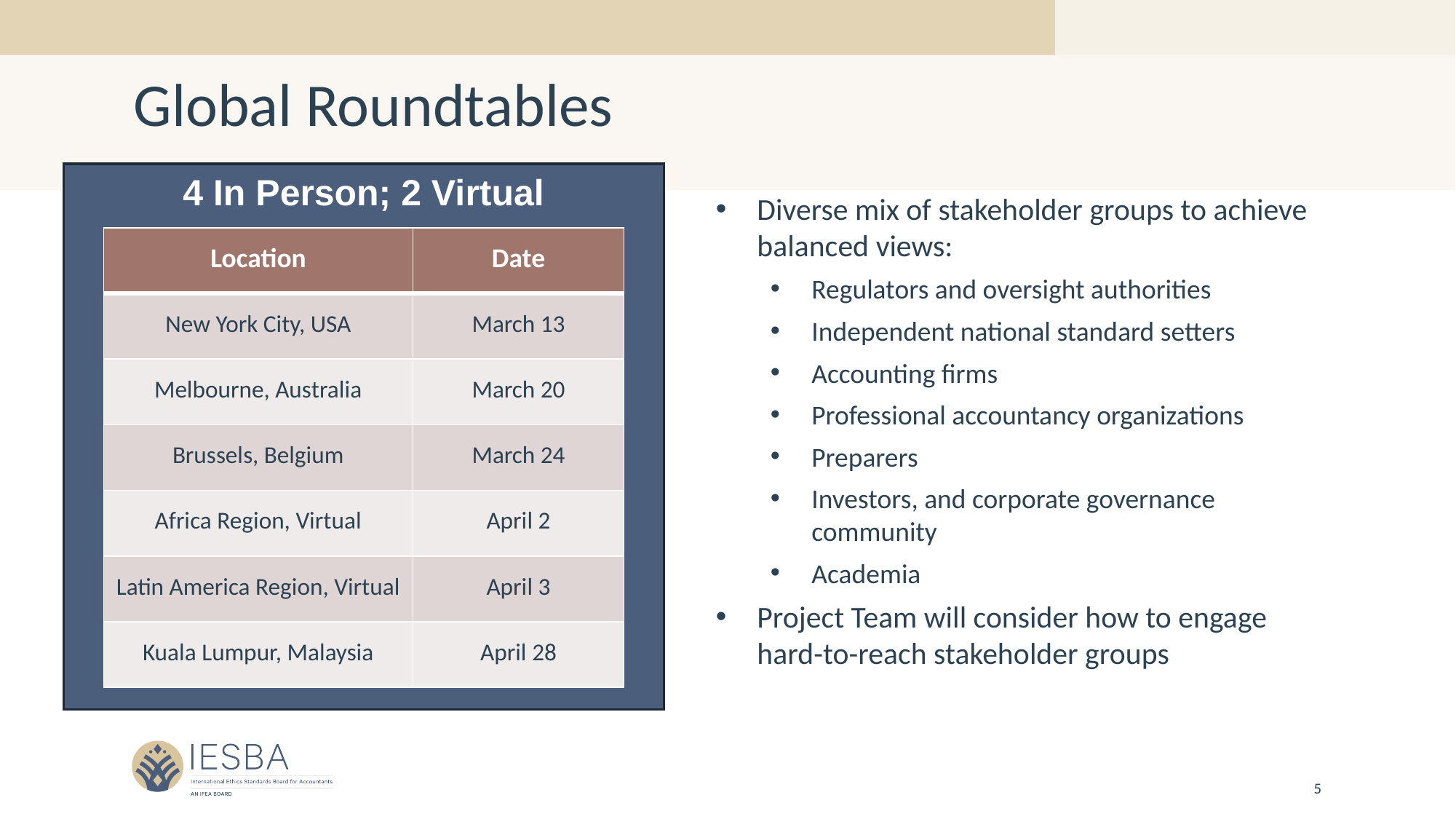

# Global Roundtables
4 In Person; 2 Virtual
Diverse mix of stakeholder groups to achieve balanced views:
Regulators and oversight authorities
Independent national standard setters
Accounting firms
Professional accountancy organizations
Preparers
Investors, and corporate governance community
Academia
Project Team will consider how to engage hard-to-reach stakeholder groups

| Location | Date |
| --- | --- |
| New York City, USA | March 13 |
| Melbourne, Australia | March 20 |
| Brussels, Belgium | March 24 |
| Africa Region, Virtual | April 2 |
| Latin America Region, Virtual | April 3 |
| Kuala Lumpur, Malaysia | April 28 |
5